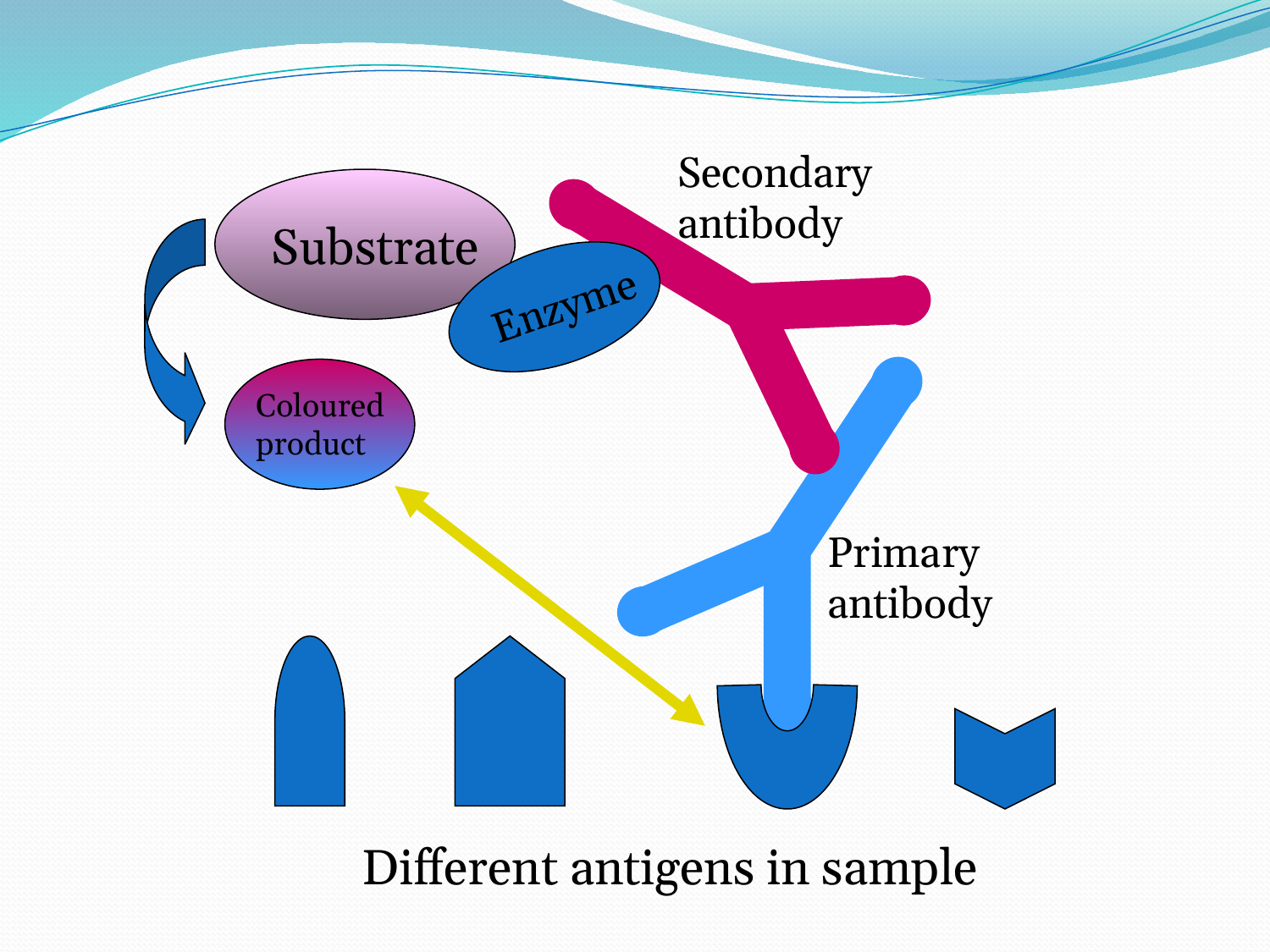

Secondary antibody

Enzyme
Substrate

Coloured
product

Primary antibody

Different antigens in sample